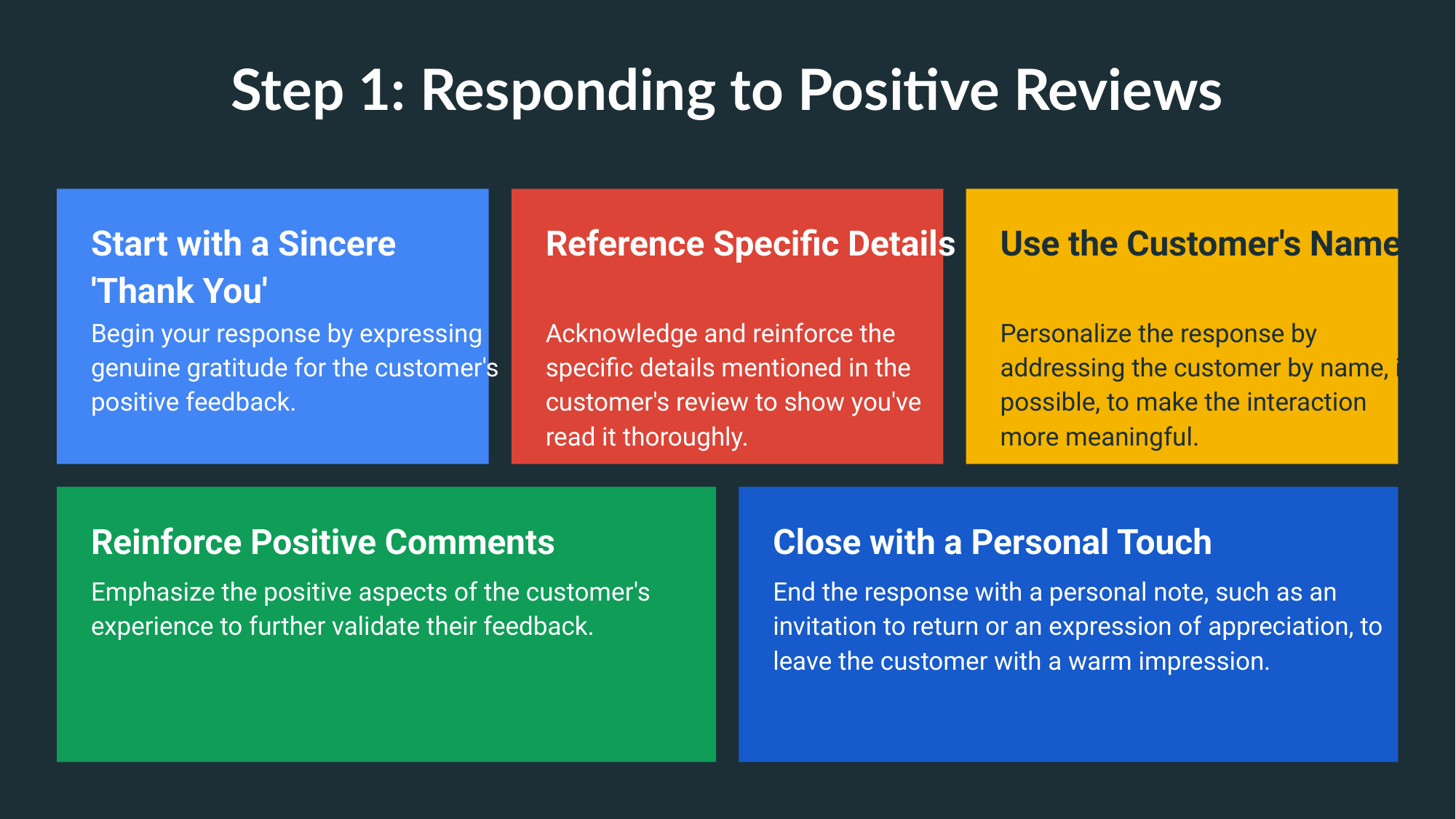

Step 1: Responding to Positive Reviews

Start with a Sincere 'Thank You'
Reference Specific Details
Use the Customer's Name
Begin your response by expressing genuine gratitude for the customer's positive feedback.
Acknowledge and reinforce the specific details mentioned in the customer's review to show you've read it thoroughly.
Personalize the response by addressing the customer by name, if possible, to make the interaction more meaningful.

Reinforce Positive Comments
Close with a Personal Touch
Emphasize the positive aspects of the customer's experience to further validate their feedback.
End the response with a personal note, such as an invitation to return or an expression of appreciation, to leave the customer with a warm impression.